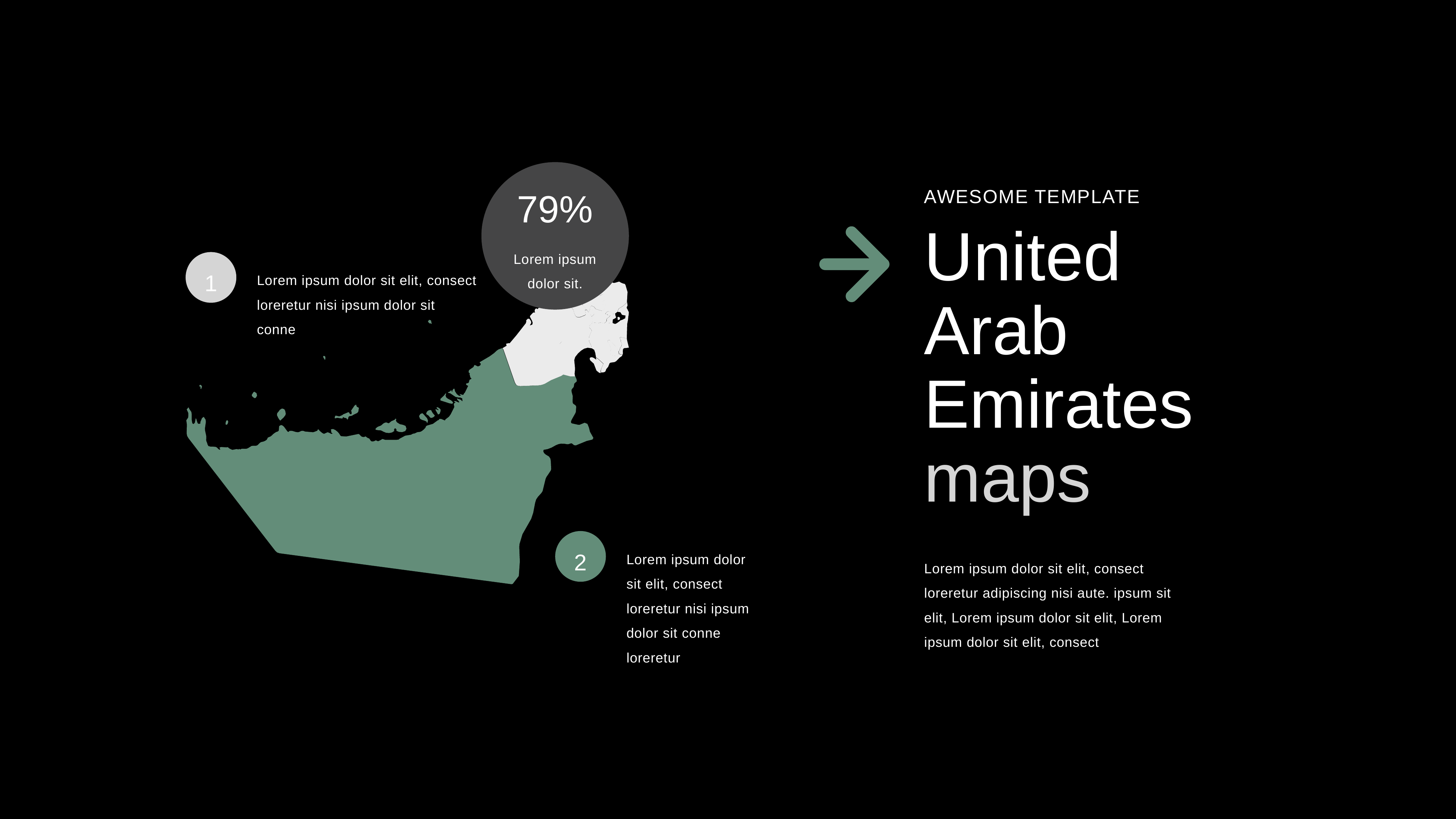

79%
Lorem ipsum dolor sit.
Awesome template
United Arab Emirates maps

1
Lorem ipsum dolor sit elit, consect loreretur nisi ipsum dolor sit conne

2
Lorem ipsum dolor sit elit, consect loreretur nisi ipsum dolor sit conne loreretur
Lorem ipsum dolor sit elit, consect loreretur adipiscing nisi aute. ipsum sit elit, Lorem ipsum dolor sit elit, Lorem ipsum dolor sit elit, consect